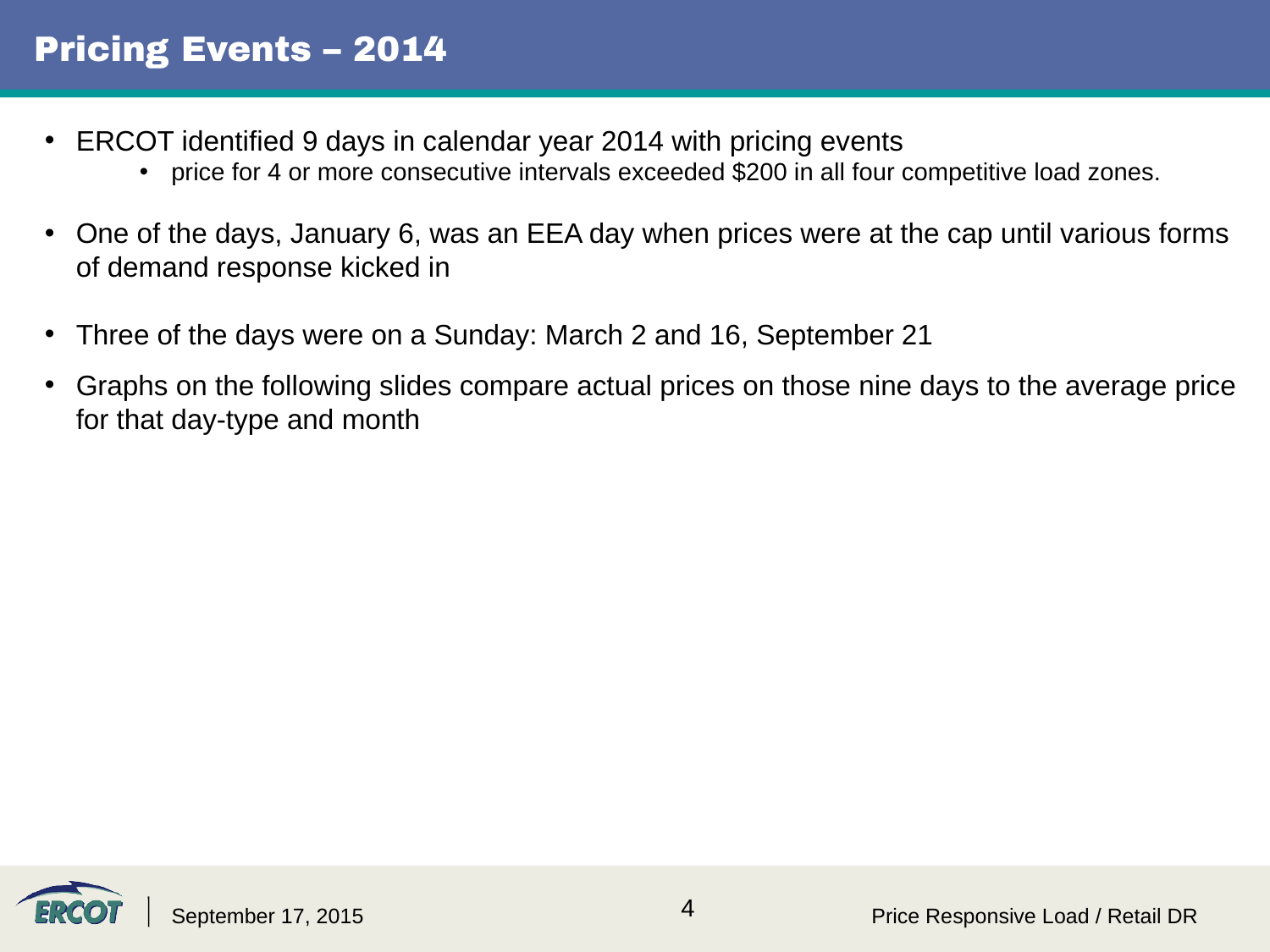

# Pricing Events – 2014
ERCOT identified 9 days in calendar year 2014 with pricing events
price for 4 or more consecutive intervals exceeded $200 in all four competitive load zones.

One of the days, January 6, was an EEA day when prices were at the cap until various forms of demand response kicked in

Three of the days were on a Sunday: March 2 and 16, September 21

Graphs on the following slides compare actual prices on those nine days to the average price for that day-type and month
September 17, 2015
Price Responsive Load / Retail DR